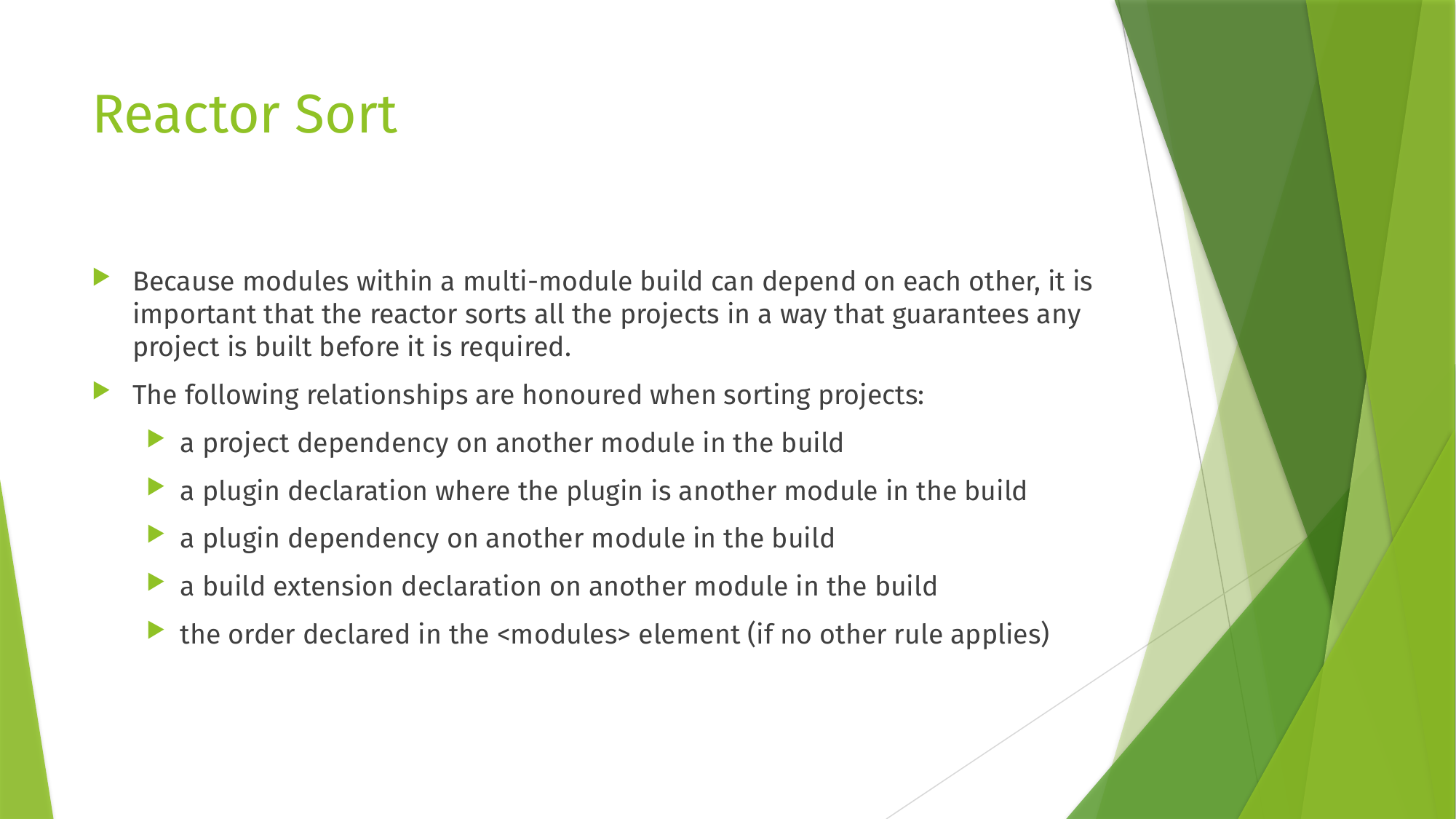

# Reactor Sort
Because modules within a multi-module build can depend on each other, it is important that the reactor sorts all the projects in a way that guarantees any project is built before it is required.
The following relationships are honoured when sorting projects:
a project dependency on another module in the build
a plugin declaration where the plugin is another module in the build
a plugin dependency on another module in the build
a build extension declaration on another module in the build
the order declared in the <modules> element (if no other rule applies)